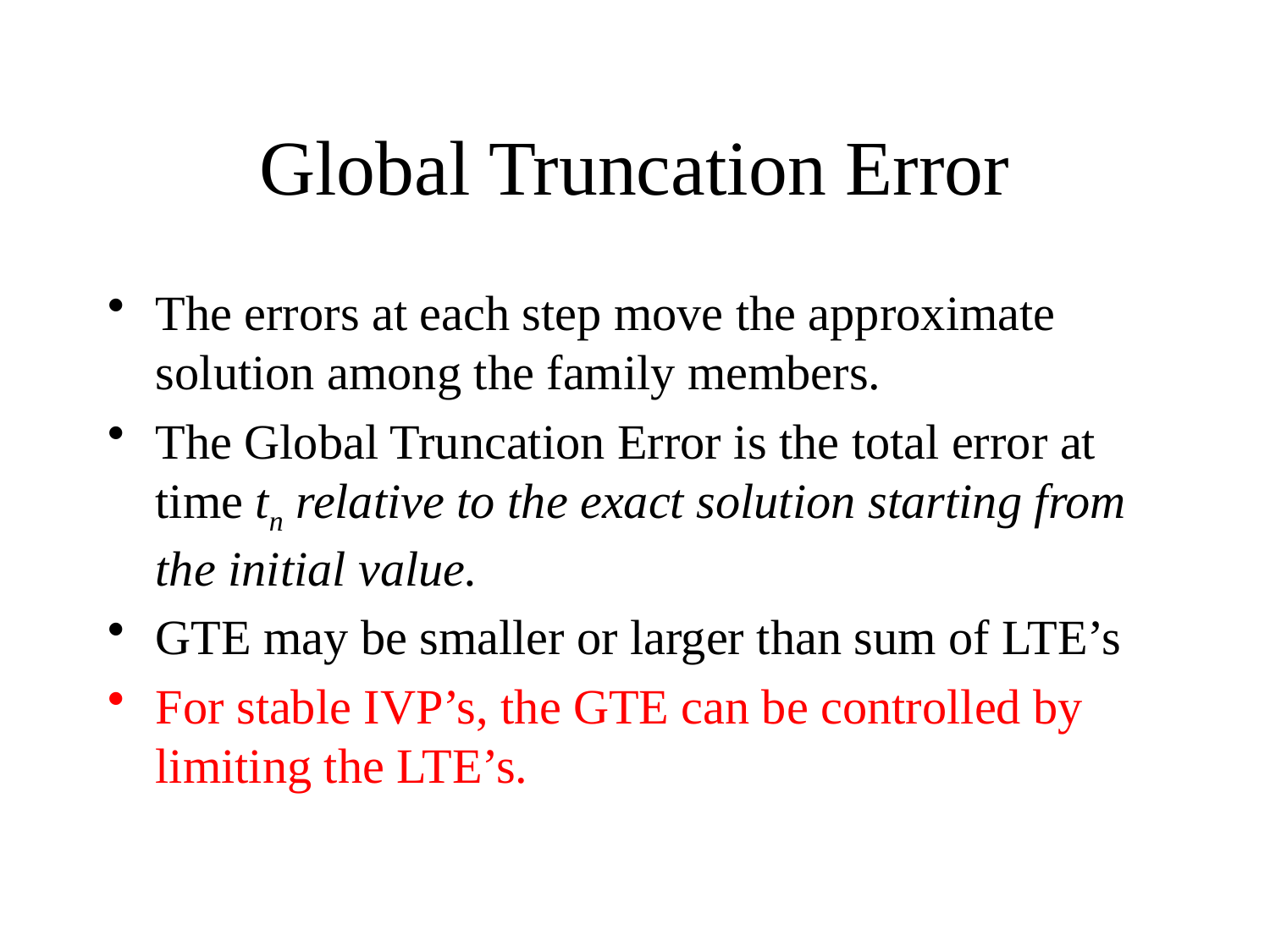

# Global Truncation Error
The errors at each step move the approximate solution among the family members.
The Global Truncation Error is the total error at time tn relative to the exact solution starting from the initial value.
GTE may be smaller or larger than sum of LTE’s
For stable IVP’s, the GTE can be controlled by limiting the LTE’s.